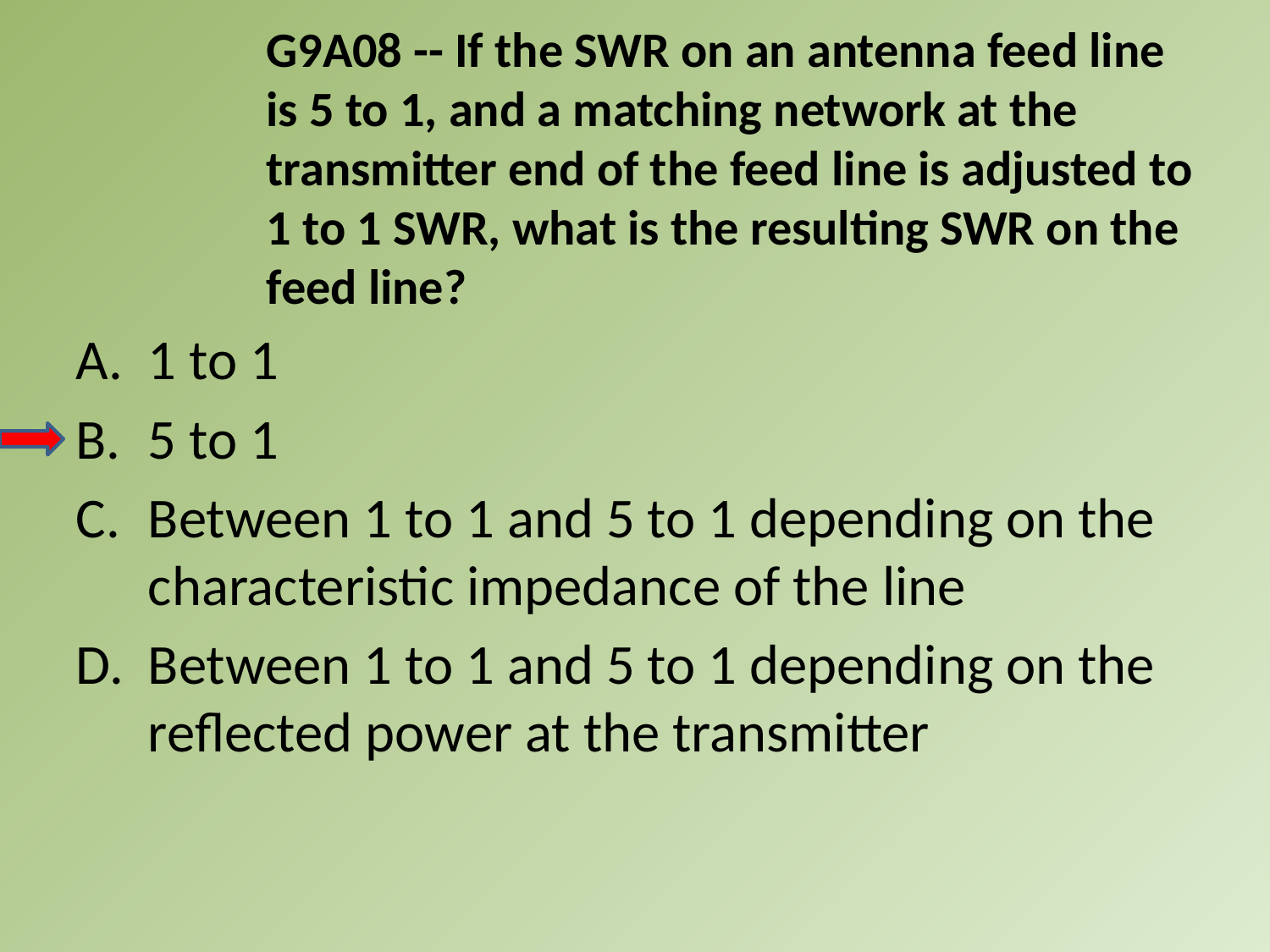

G9A08 -- If the SWR on an antenna feed line is 5 to 1, and a matching network at the transmitter end of the feed line is adjusted to 1 to 1 SWR, what is the resulting SWR on the feed line?
A.	1 to 1
B.	5 to 1
C.	Between 1 to 1 and 5 to 1 depending on the characteristic impedance of the line
D.	Between 1 to 1 and 5 to 1 depending on the reflected power at the transmitter